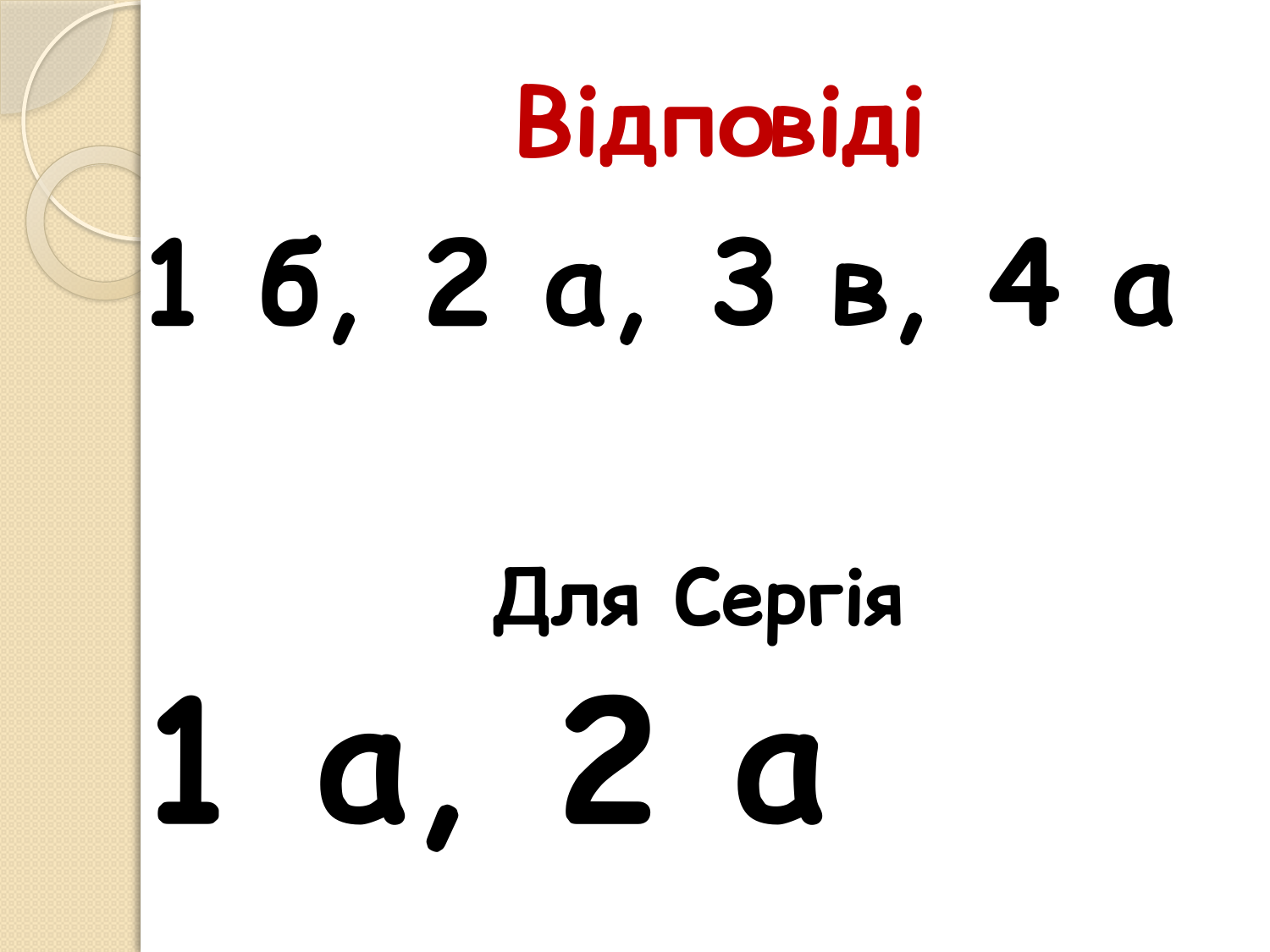

# Відповіді
1 б, 2 а, 3 в, 4 а

Для Сергія
1 а, 2 а